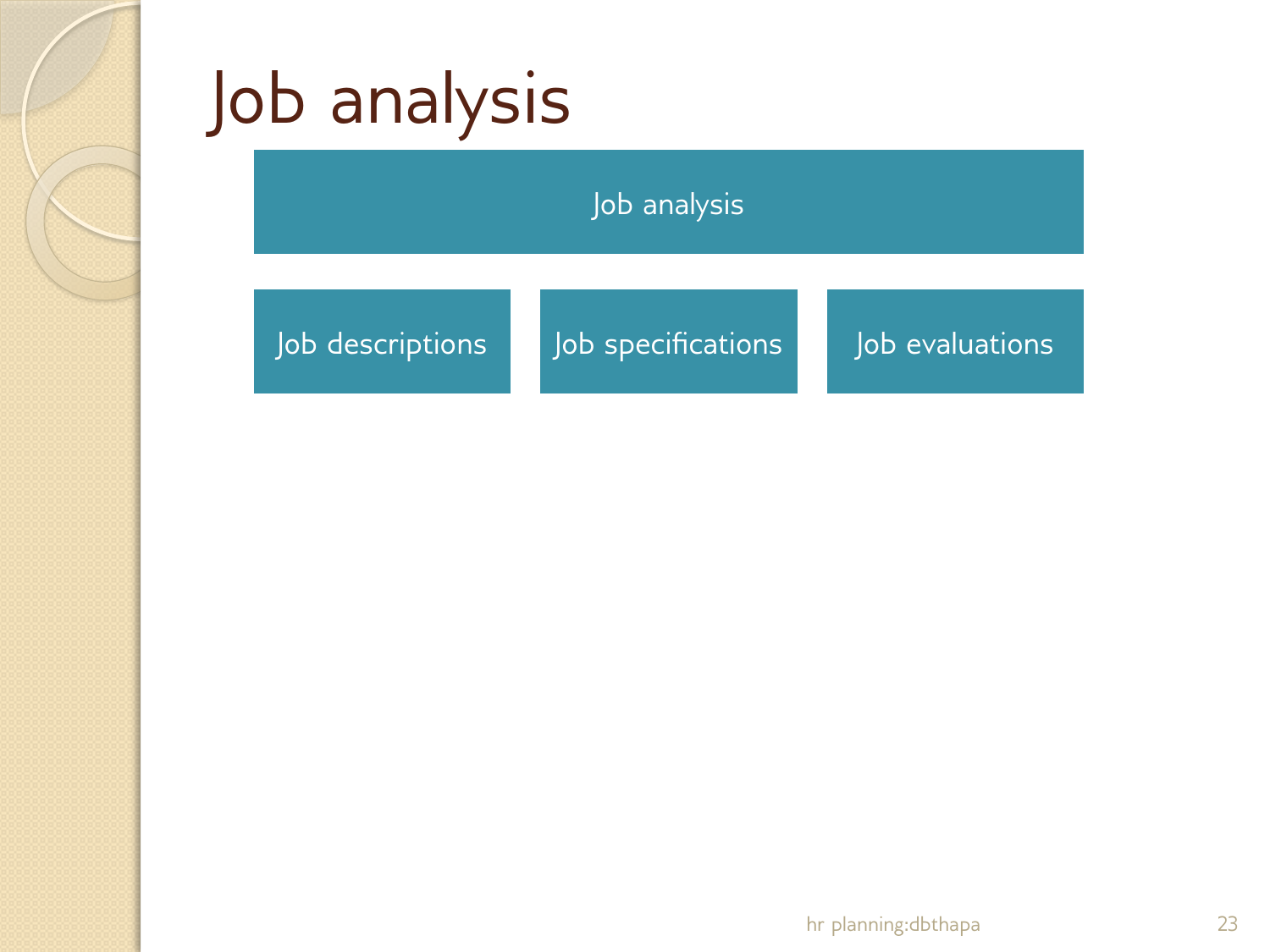

# Job analysis
Job analysis
Job descriptions
Job specifications
Job evaluations
hr planning:dbthapa
23